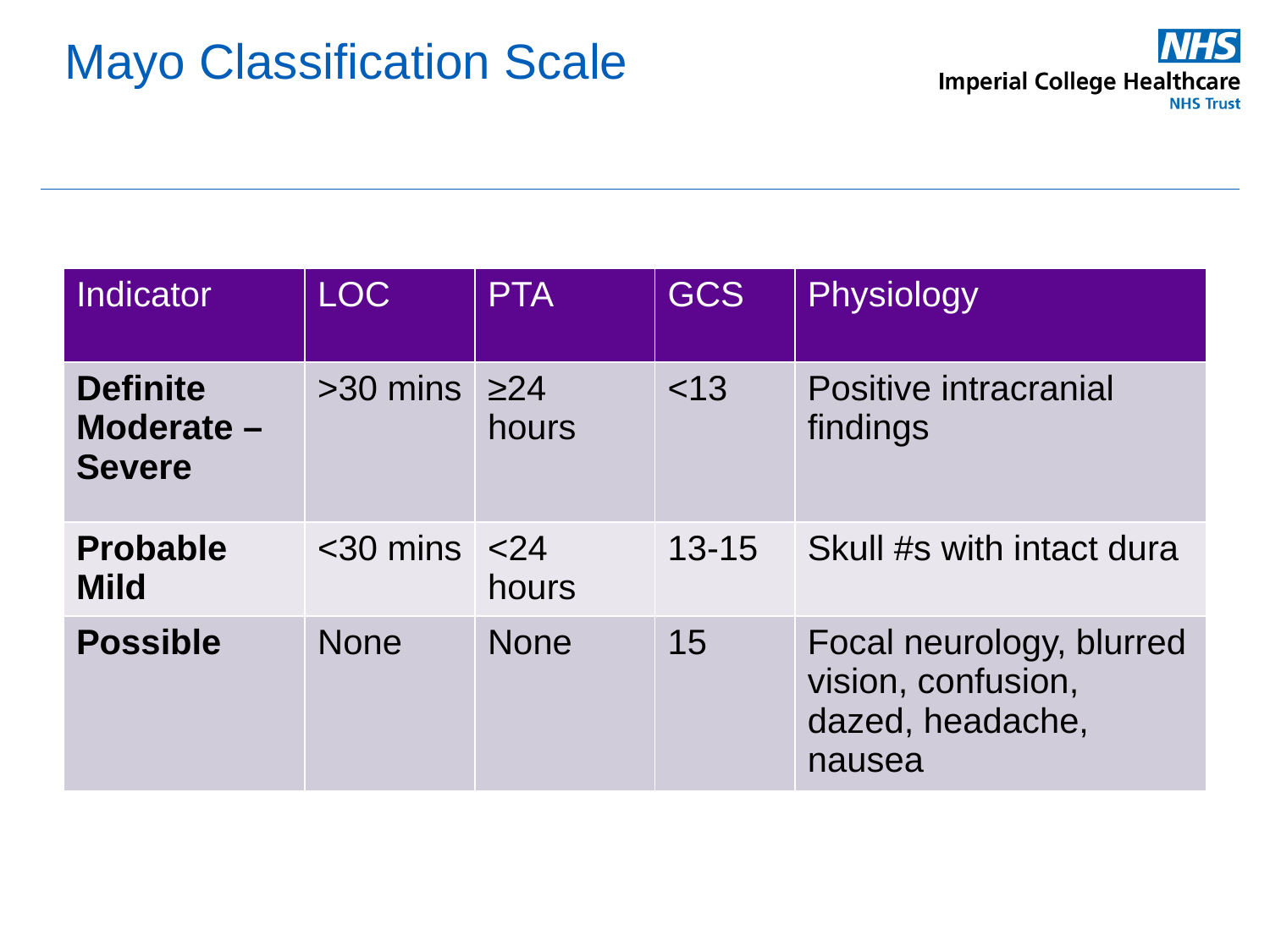

# Mayo Classification Scale
| Indicator | LOC | PTA | GCS | Physiology |
| --- | --- | --- | --- | --- |
| Definite Moderate – Severe | >30 mins | ≥24 hours | <13 | Positive intracranial findings |
| Probable Mild | <30 mins | <24 hours | 13-15 | Skull #s with intact dura |
| Possible | None | None | 15 | Focal neurology, blurred vision, confusion, dazed, headache, nausea |